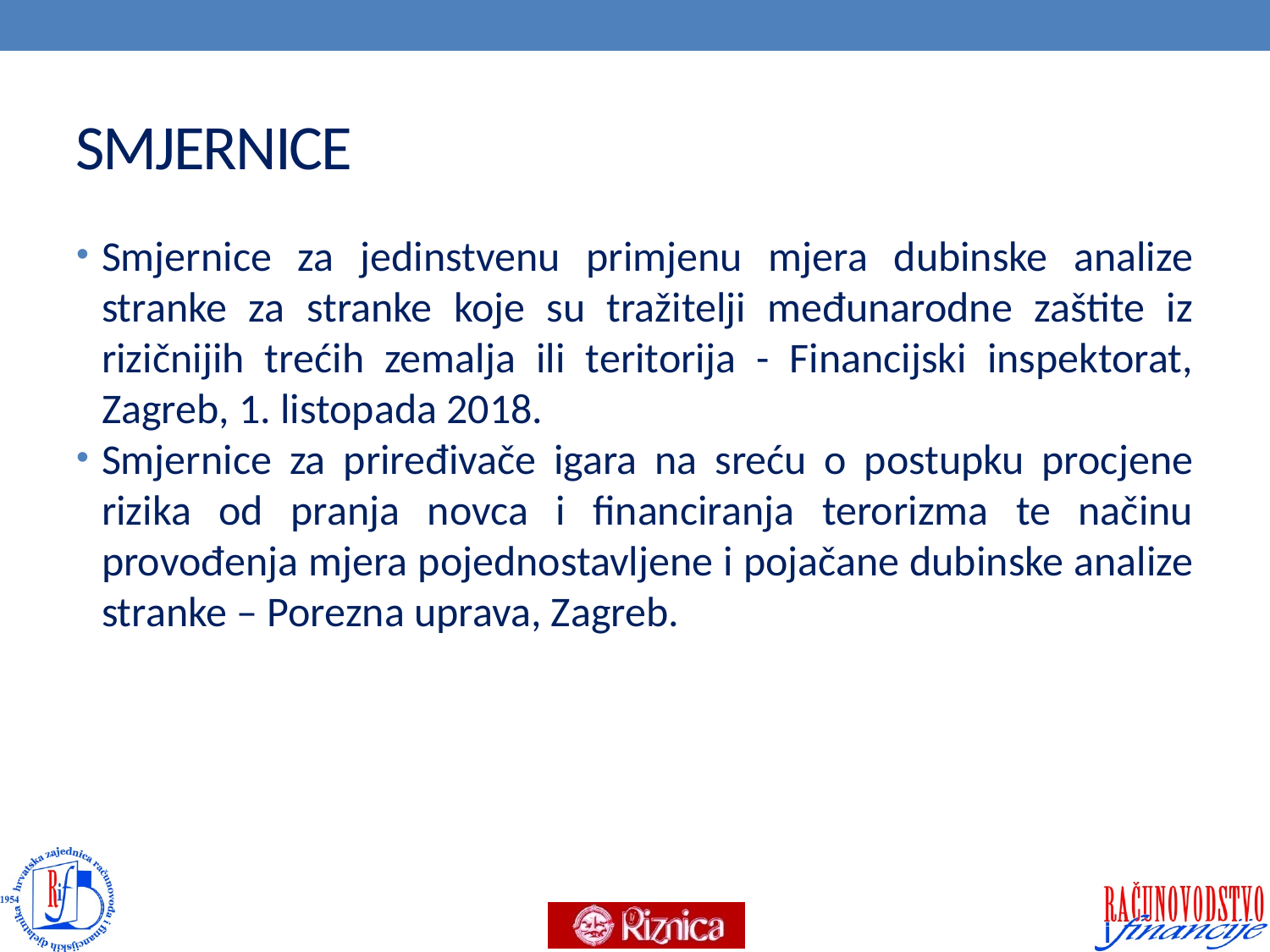

# SMJERNICE
Smjernice za jedinstvenu primjenu mjera dubinske analize stranke za stranke koje su tražitelji međunarodne zaštite iz rizičnijih trećih zemalja ili teritorija - Financijski inspektorat, Zagreb, 1. listopada 2018.
Smjernice za priređivače igara na sreću o postupku procjene rizika od pranja novca i financiranja terorizma te načinu provođenja mjera pojednostavljene i pojačane dubinske analize stranke – Porezna uprava, Zagreb.